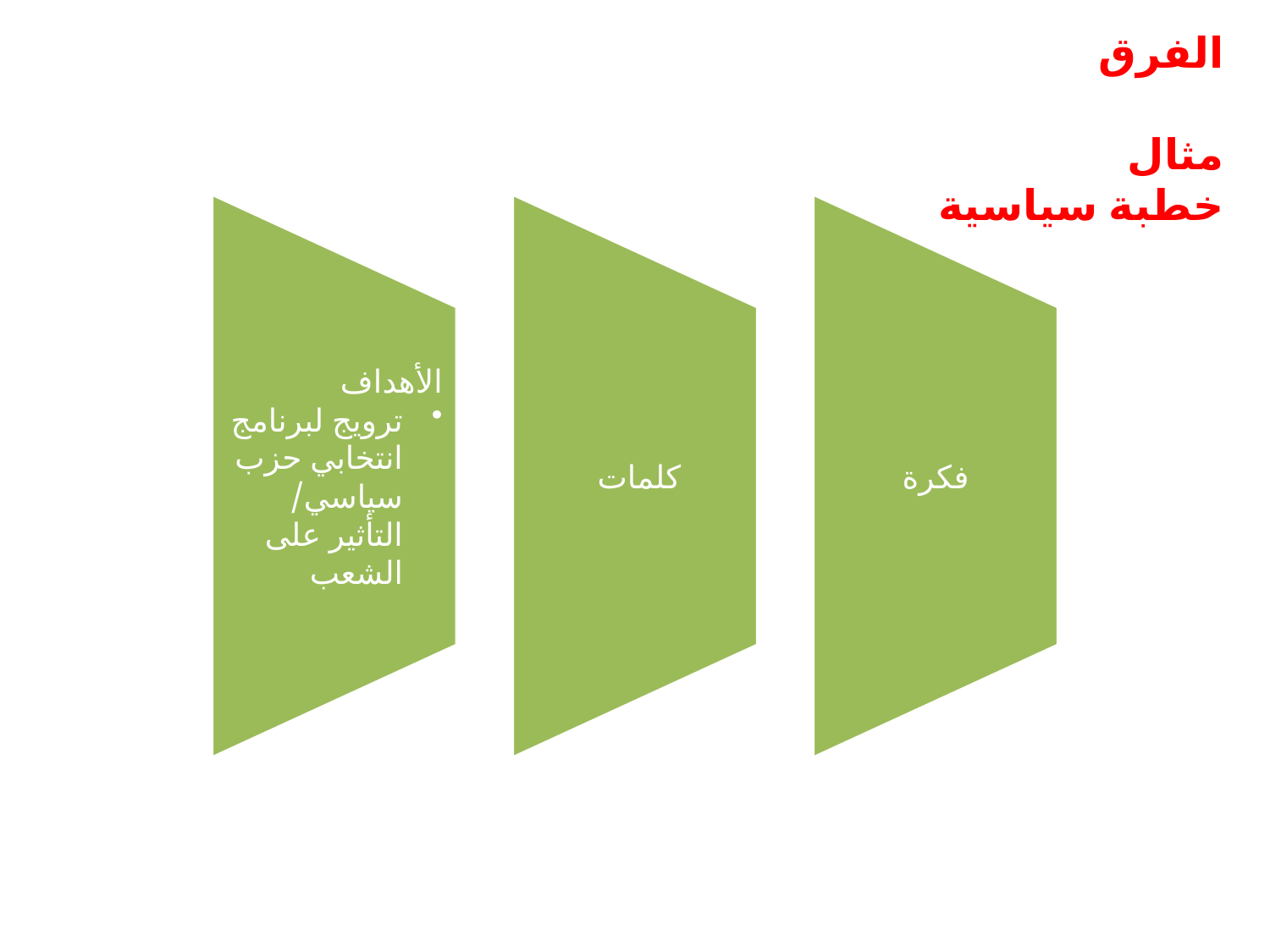

الفرق

مثال
خطبة سياسية

ترويج لبرنامج انتخابي حزب سياسي/ التأثير على الشعب
كلمات
فكرة